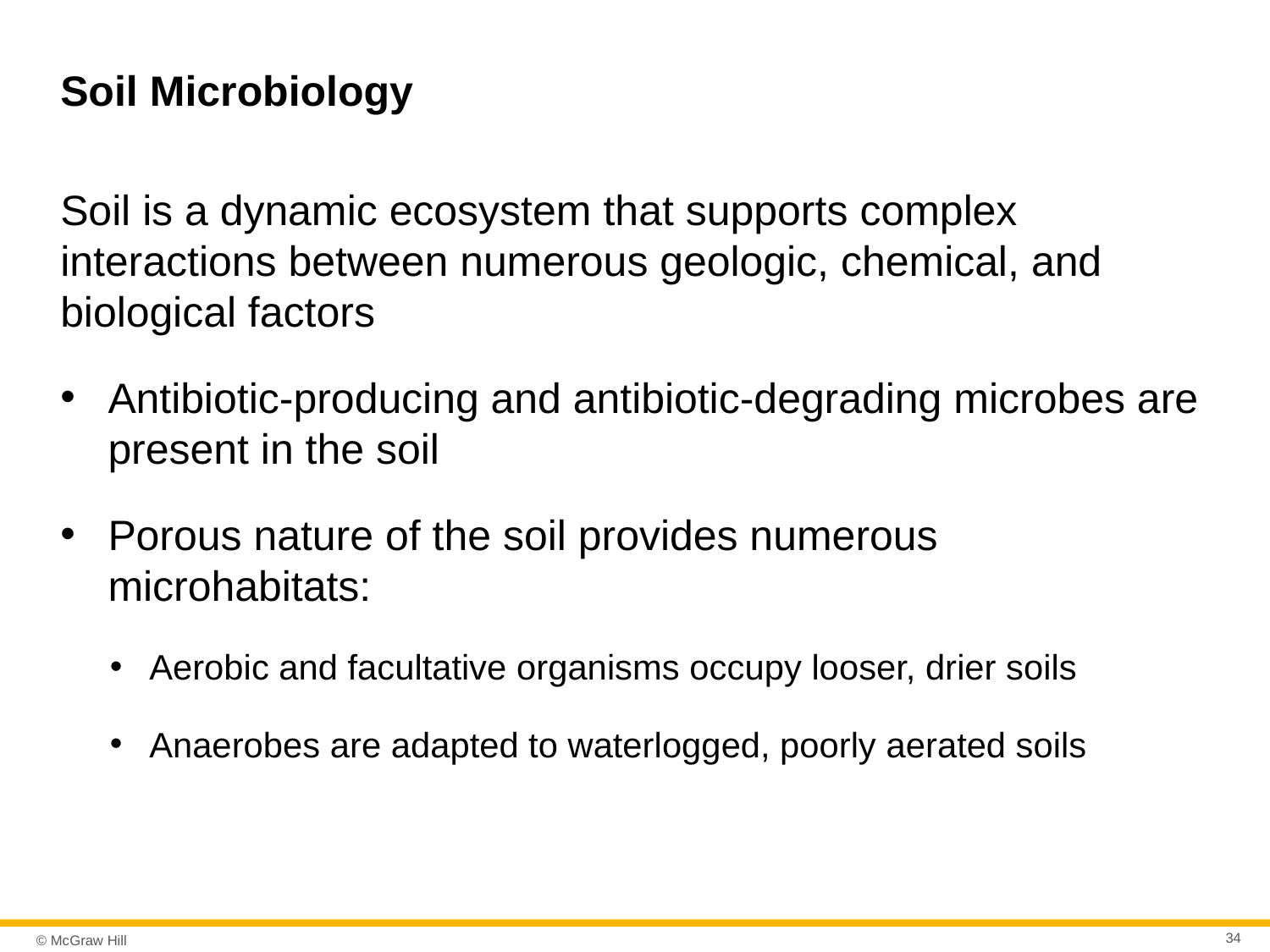

# Soil Microbiology
Soil is a dynamic ecosystem that supports complex interactions between numerous geologic, chemical, and biological factors
Antibiotic-producing and antibiotic-degrading microbes are present in the soil
Porous nature of the soil provides numerous microhabitats:
Aerobic and facultative organisms occupy looser, drier soils
Anaerobes are adapted to waterlogged, poorly aerated soils